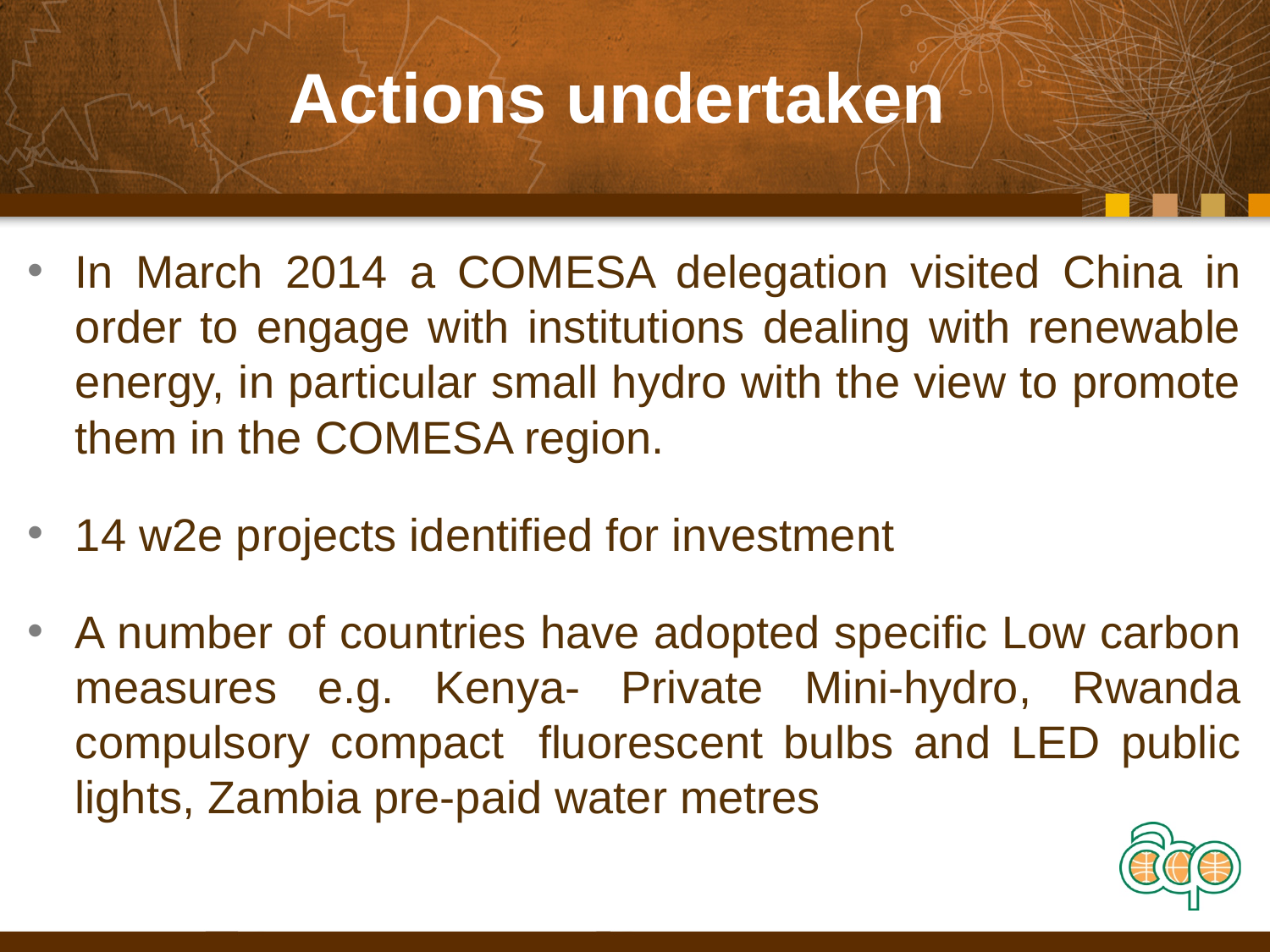

Actions undertaken
In March 2014 a COMESA delegation visited China in order to engage with institutions dealing with renewable energy, in particular small hydro with the view to promote them in the COMESA region.
14 w2e projects identified for investment
A number of countries have adopted specific Low carbon measures e.g. Kenya- Private Mini-hydro, Rwanda compulsory compact  fluorescent bulbs and LED public lights, Zambia pre-paid water metres